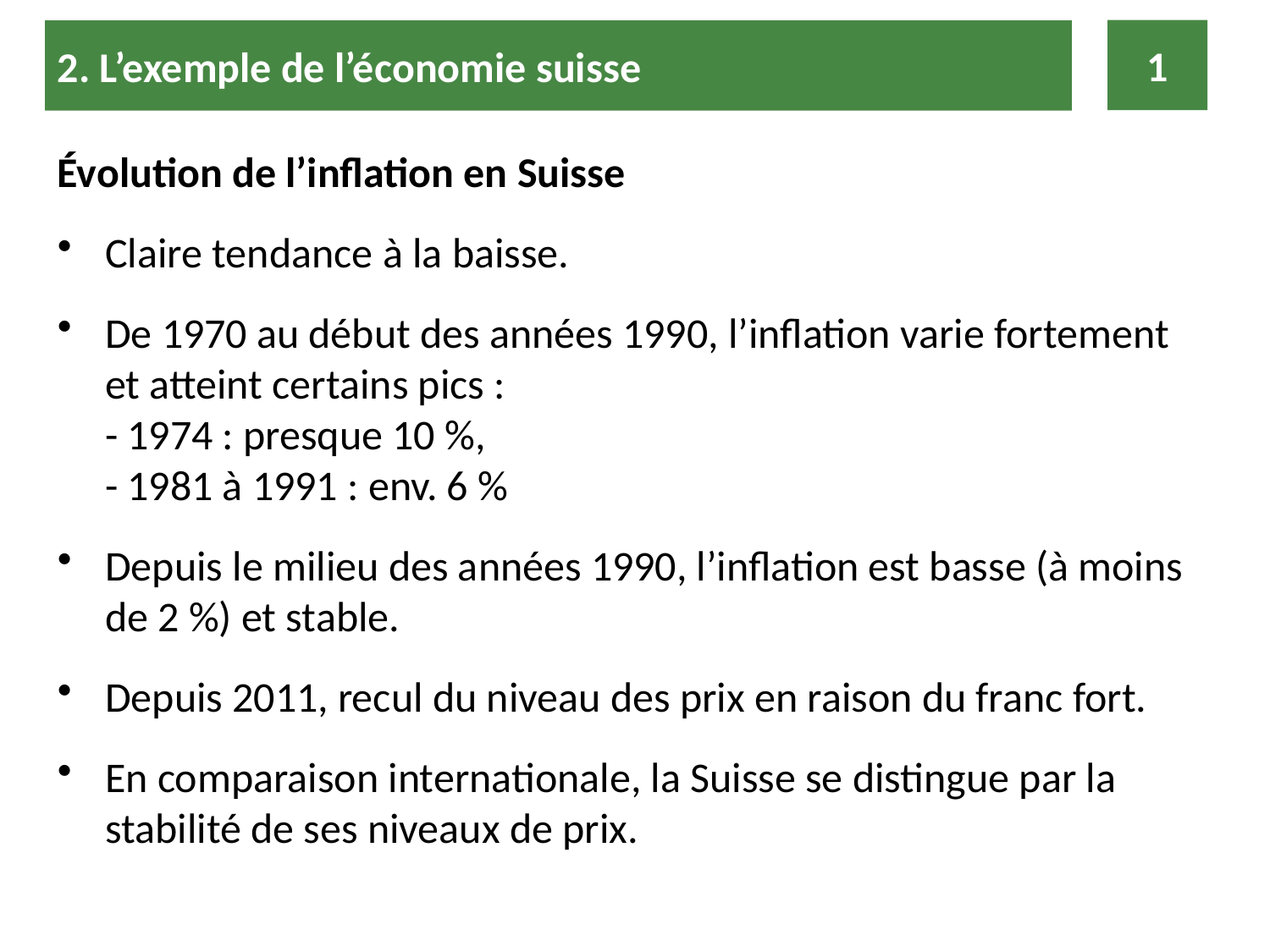

1
2. L’exemple de l’économie suisse
Évolution de l’inflation en Suisse

Claire tendance à la baisse.

De 1970 au début des années 1990, l’inflation varie fortement et atteint certains pics :
	- 1974 : presque 10 %,
	- 1981 à 1991 : env. 6 %

Depuis le milieu des années 1990, l’inflation est basse (à moins de 2 %) et stable.

Depuis 2011, recul du niveau des prix en raison du franc fort.

En comparaison internationale, la Suisse se distingue par la stabilité de ses niveaux de prix.